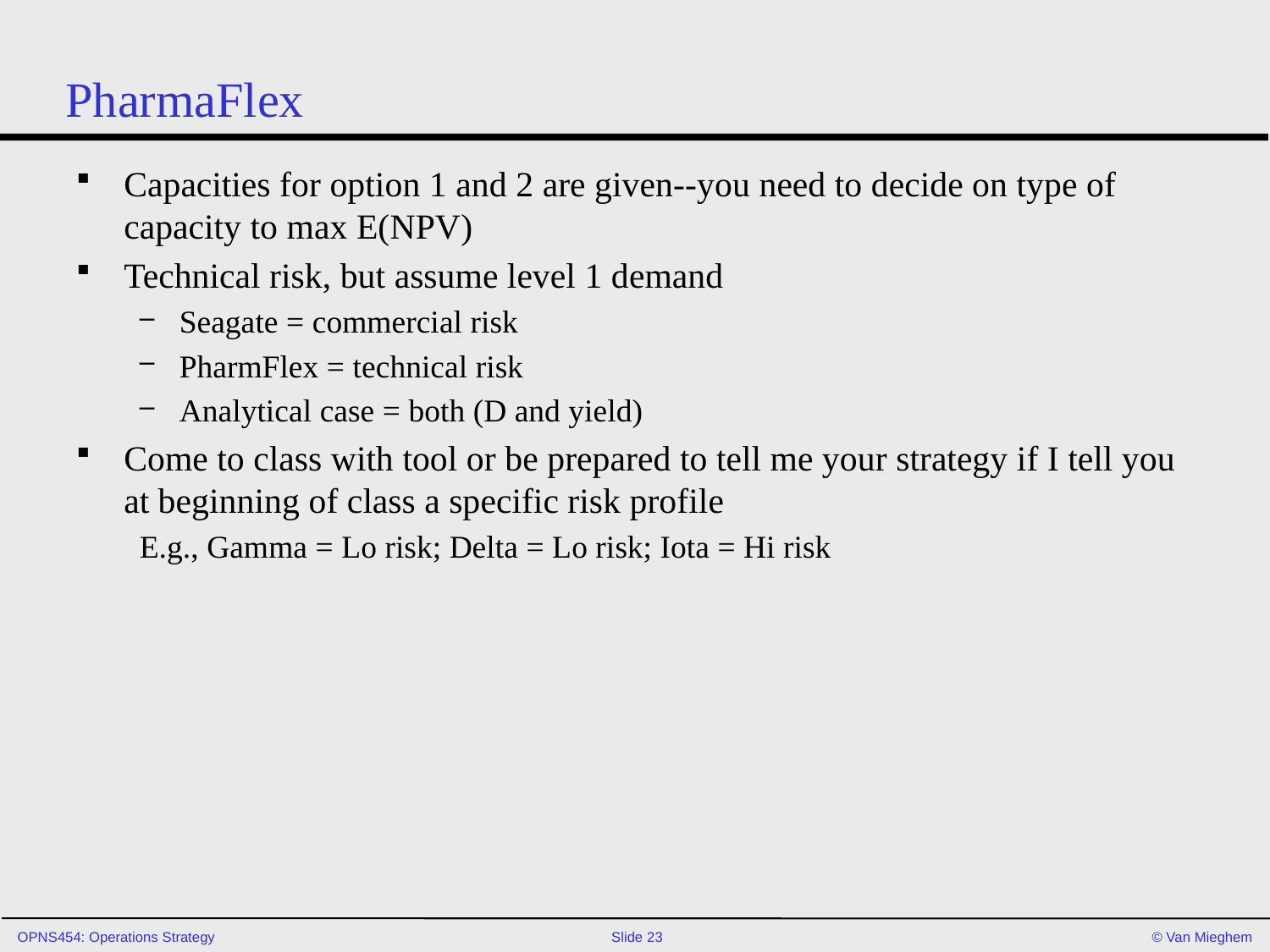

# PharmaFlex
Capacities for option 1 and 2 are given--you need to decide on type of capacity to max E(NPV)
Technical risk, but assume level 1 demand
Seagate = commercial risk
PharmFlex = technical risk
Analytical case = both (D and yield)
Come to class with tool or be prepared to tell me your strategy if I tell you at beginning of class a specific risk profile
E.g., Gamma = Lo risk; Delta = Lo risk; Iota = Hi risk